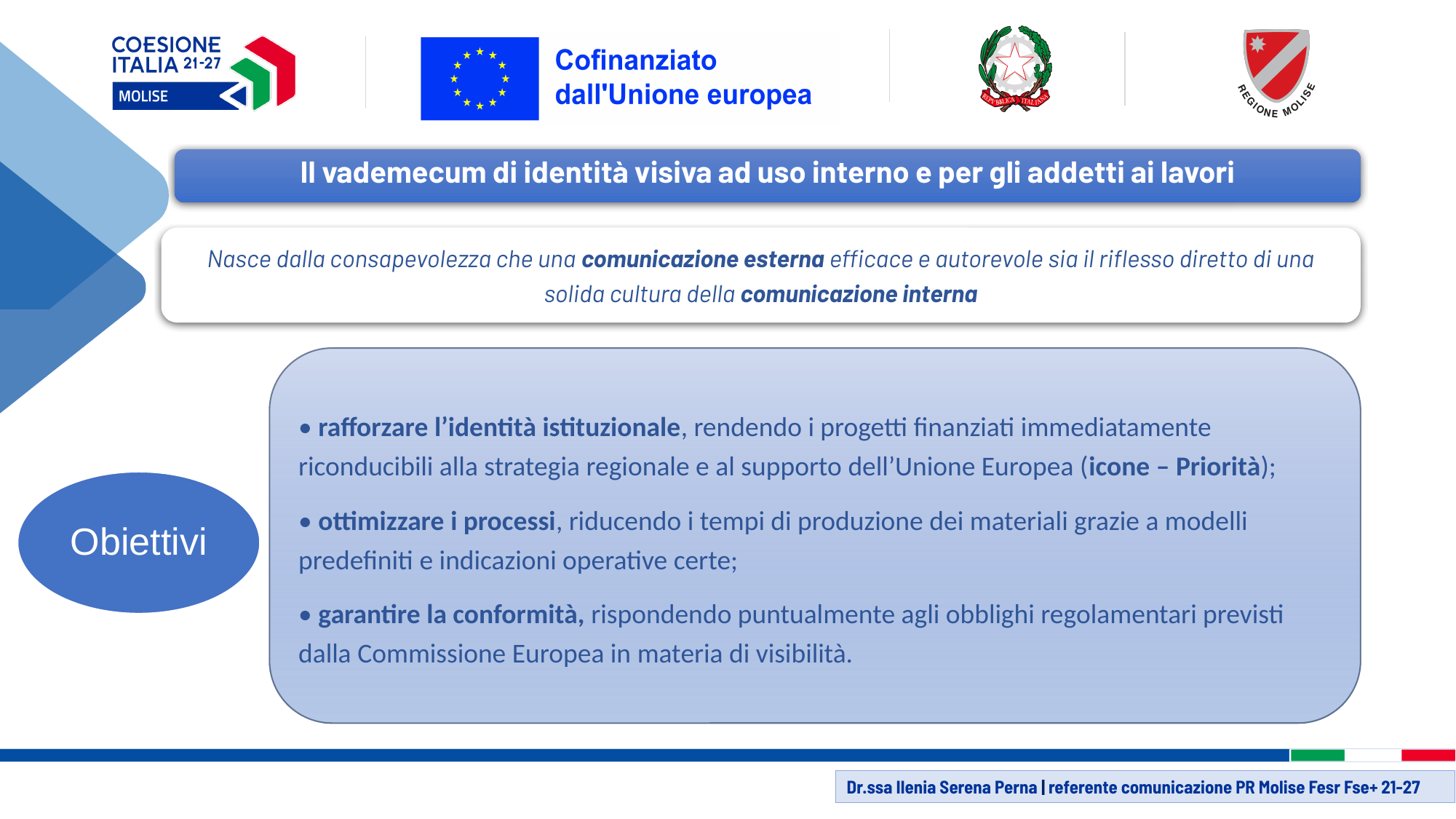

Il vademecum di identità visiva ad uso interno e per gli addetti ai lavori

Nasce dalla consapevolezza che una comunicazione esterna efficace e autorevole sia il riflesso diretto di una solida cultura della comunicazione interna
• rafforzare l’identità istituzionale, rendendo i progetti finanziati immediatamente riconducibili alla strategia regionale e al supporto dell’Unione Europea (icone – Priorità);
• ottimizzare i processi, riducendo i tempi di produzione dei materiali grazie a modelli predefiniti e indicazioni operative certe;
• garantire la conformità, rispondendo puntualmente agli obblighi regolamentari previsti dalla Commissione Europea in materia di visibilità.

Obiettivi
Dr.ssa Ilenia Serena Perna | referente comunicazione PR Molise Fesr Fse+ 21-27